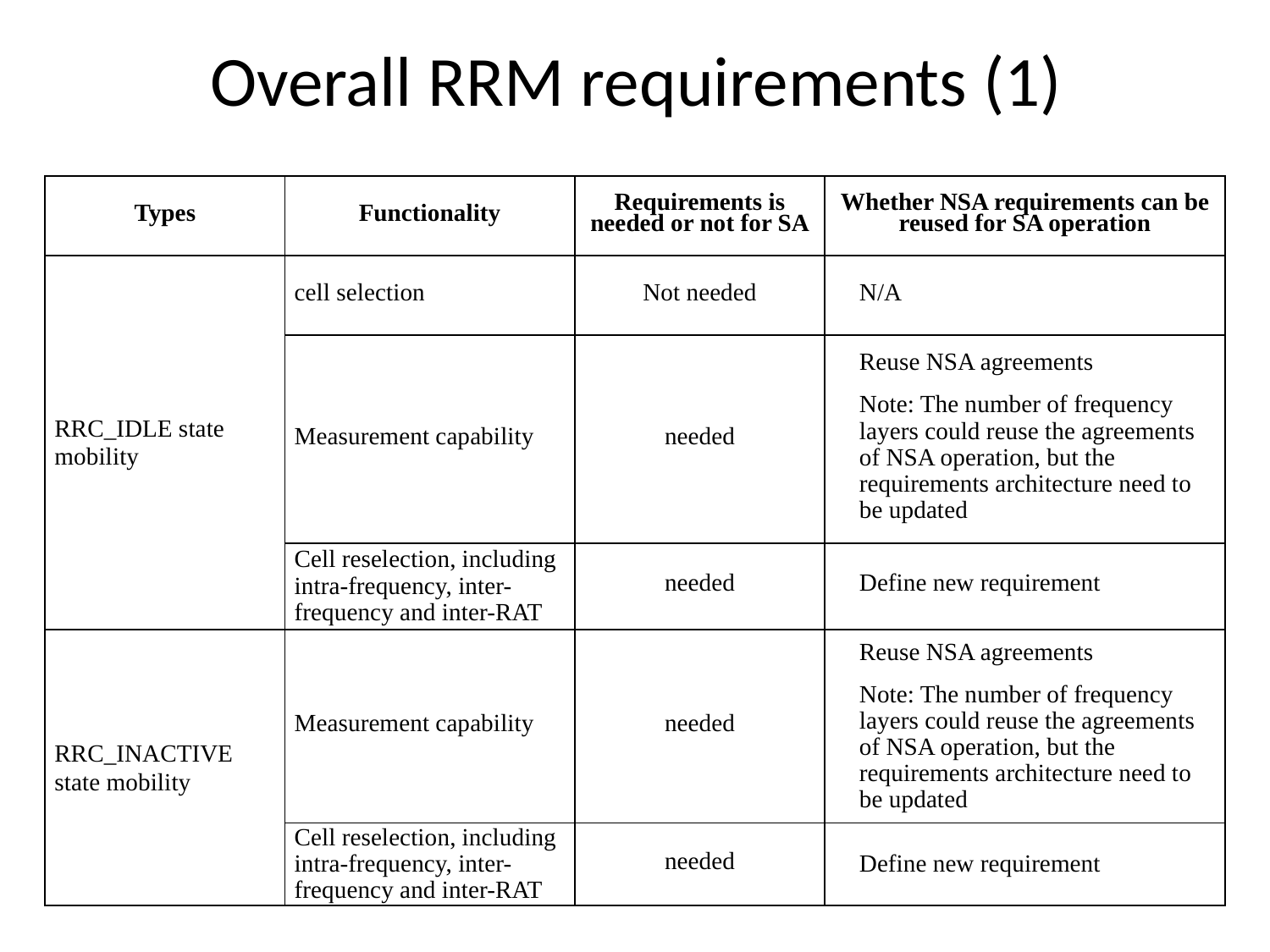

# Overall RRM requirements (1)
| Types | Functionality | Requirements is needed or not for SA | Whether NSA requirements can be reused for SA operation |
| --- | --- | --- | --- |
| RRC\_IDLE state mobility | cell selection | Not needed | N/A |
|  | Measurement capability | needed | Reuse NSA agreements Note: The number of frequency layers could reuse the agreements of NSA operation, but the requirements architecture need to be updated |
|  | Cell reselection, including intra-frequency, inter-frequency and inter-RAT | needed | Define new requirement |
| RRC\_INACTIVE state mobility | Measurement capability | needed | Reuse NSA agreements Note: The number of frequency layers could reuse the agreements of NSA operation, but the requirements architecture need to be updated |
|  | Cell reselection, including intra-frequency, inter-frequency and inter-RAT | needed | Define new requirement |